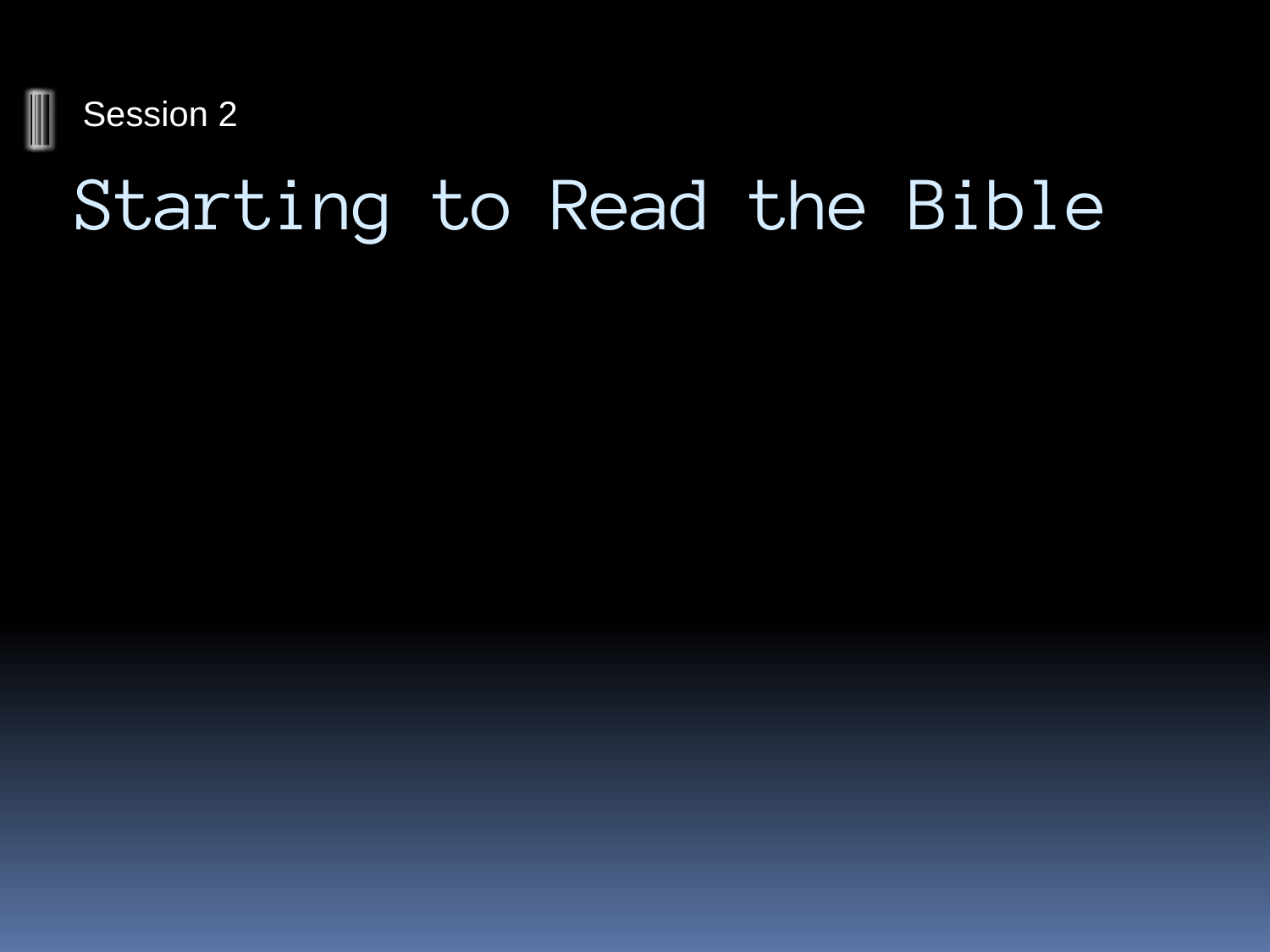

Session 2
# Starting to Read the Bible